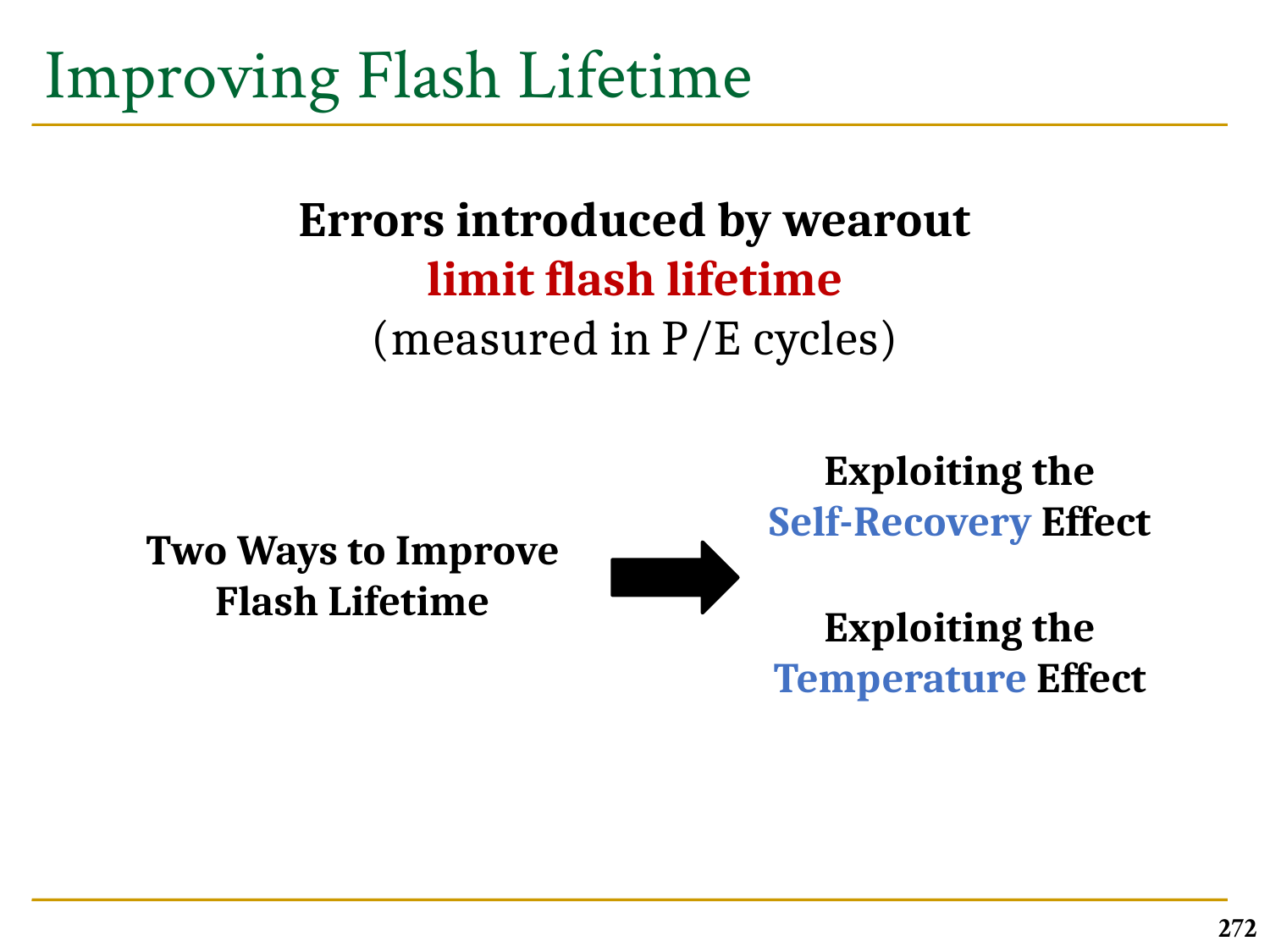

# Improving Flash Lifetime
Errors introduced by wearout
limit flash lifetime
(measured in P/E cycles)
Exploiting the
Self-Recovery Effect
Two Ways to Improve Flash Lifetime

Exploiting the
Temperature Effect
272